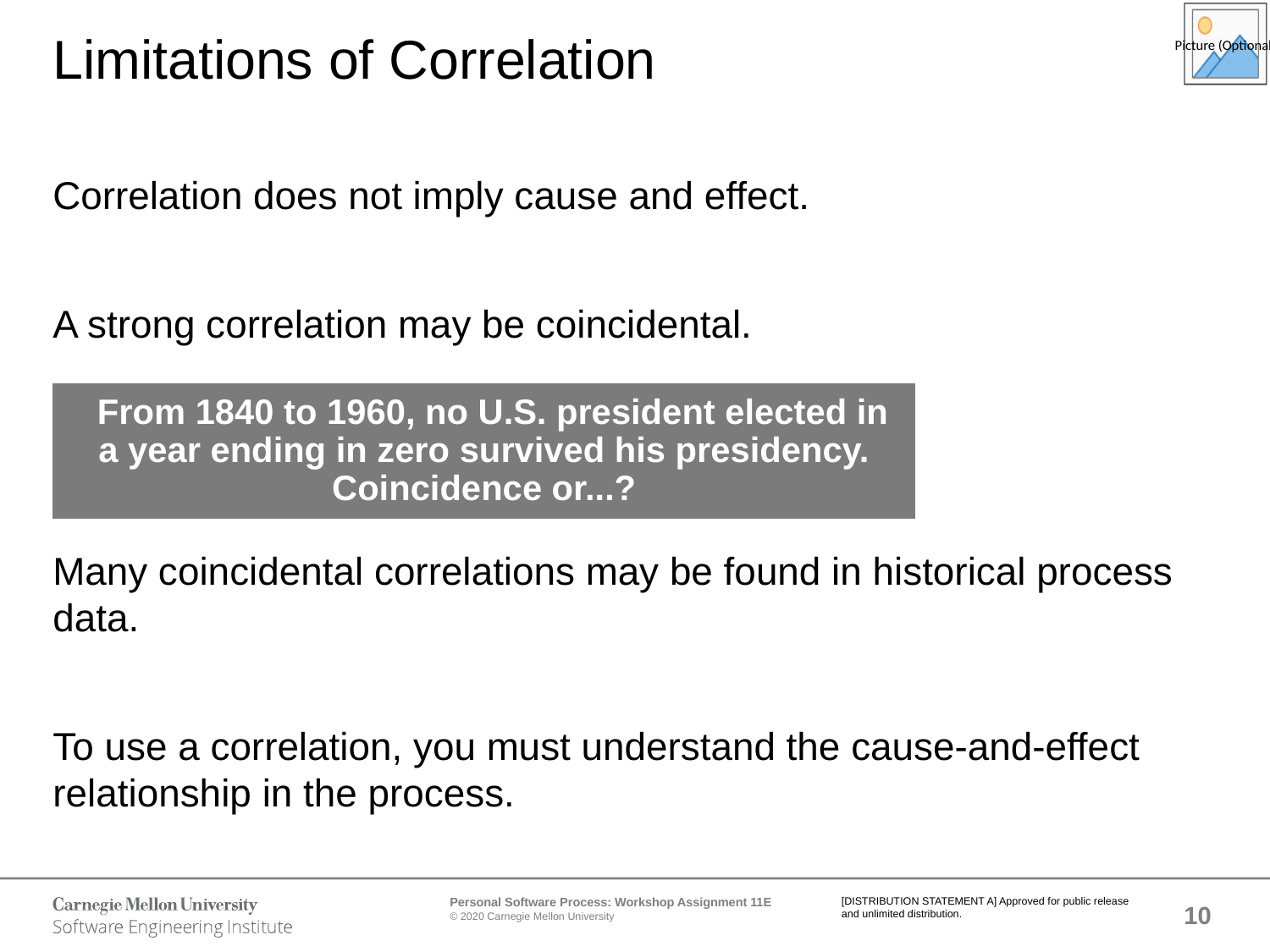

# Limitations of Correlation
Correlation does not imply cause and effect.

A strong correlation may be coincidental.

Many coincidental correlations may be found in historical process data.

To use a correlation, you must understand the cause-and-effect relationship in the process.

From 1840 to 1960, no U.S. president elected in a year ending in zero survived his presidency. Coincidence or...?